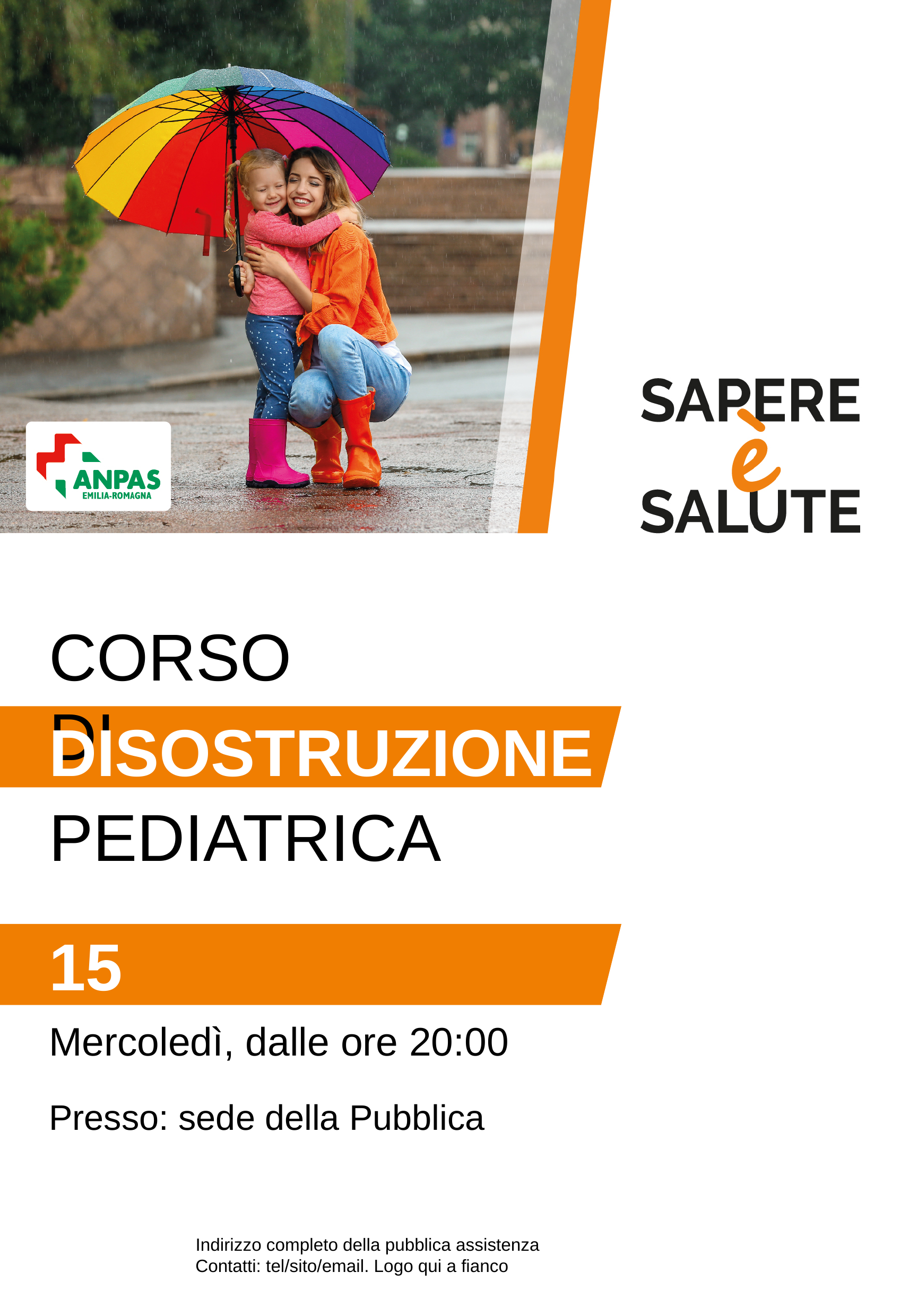

CORSO DI
DISOSTRUZIONE

PEDIATRICA
15 FEBBRAIO

Mercoledì, dalle ore 20:00
Presso: sede della Pubblica
Indirizzo completo della pubblica assistenza
Contatti: tel/sito/email. Logo qui a fianco